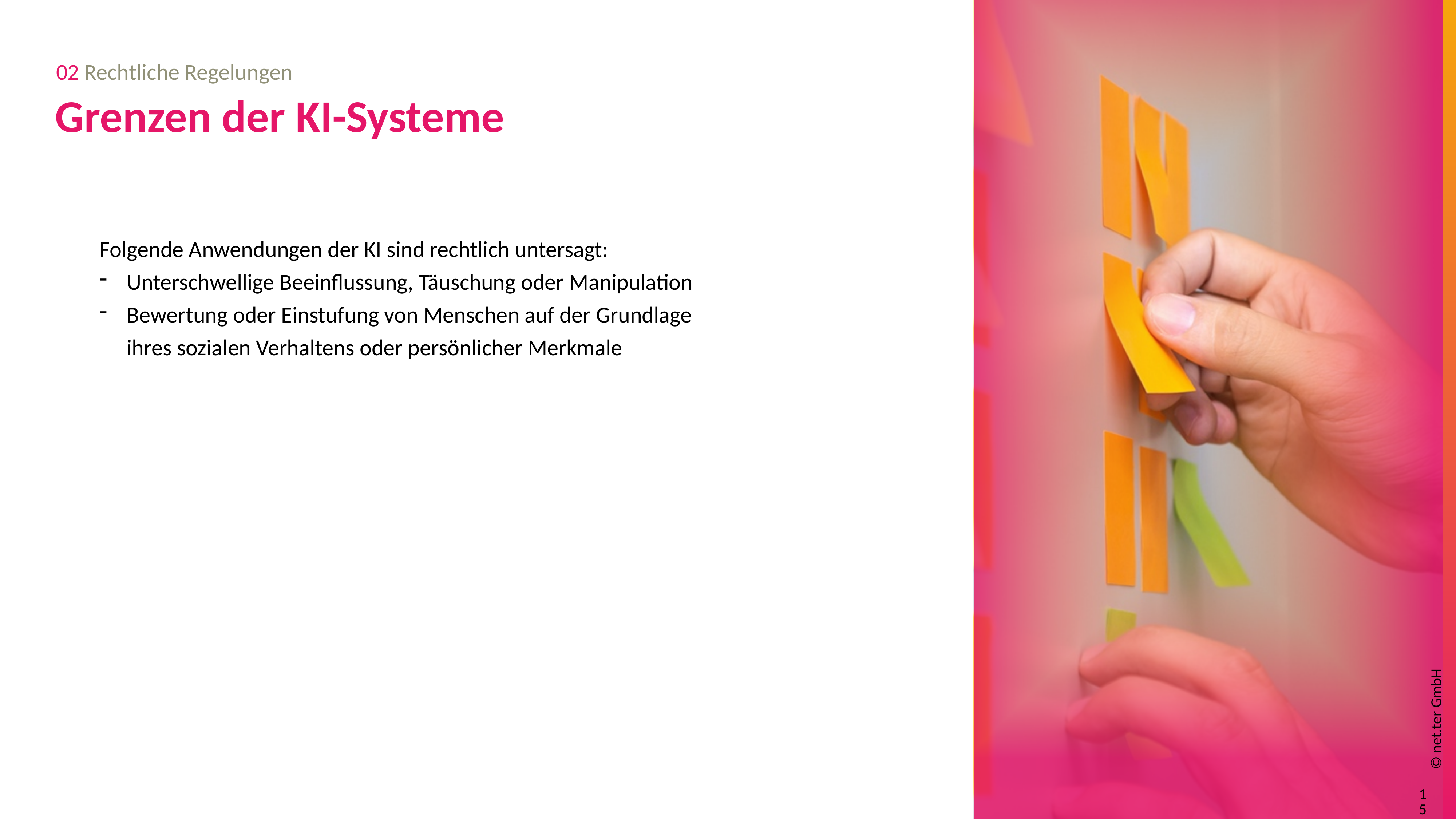

02 Rechtliche Regelungen
Grenzen der KI-Systeme
Folgende Anwendungen der KI sind rechtlich untersagt:
Unterschwellige Beeinflussung, Täuschung oder Manipulation
Bewertung oder Einstufung von Menschen auf der Grundlage ihres sozialen Verhaltens oder persönlicher Merkmale

15